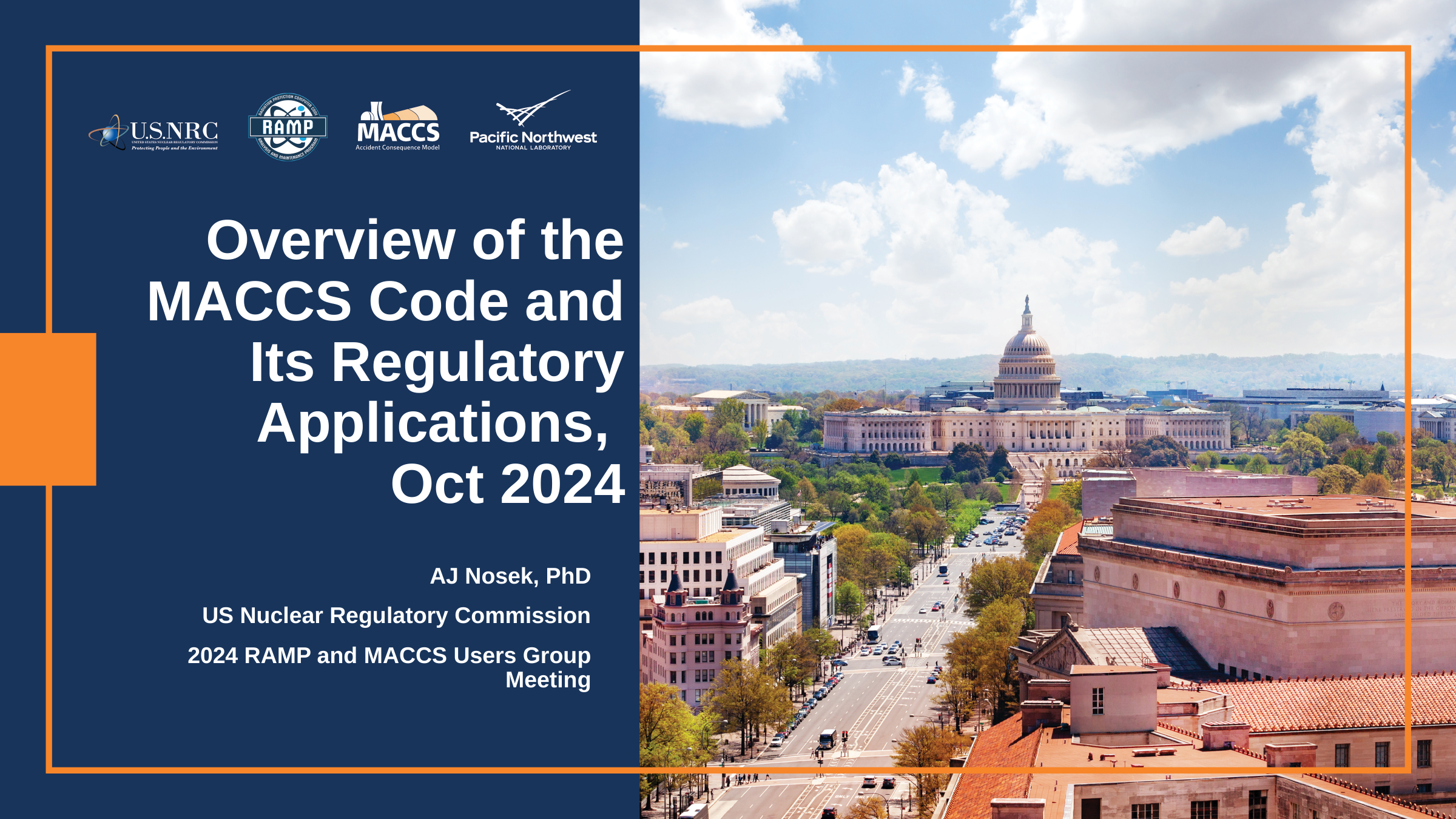

# Overview of the MACCS Code and Its Regulatory Applications, Oct 2024
AJ Nosek, PhD
US Nuclear Regulatory Commission
2024 RAMP and MACCS Users Group Meeting